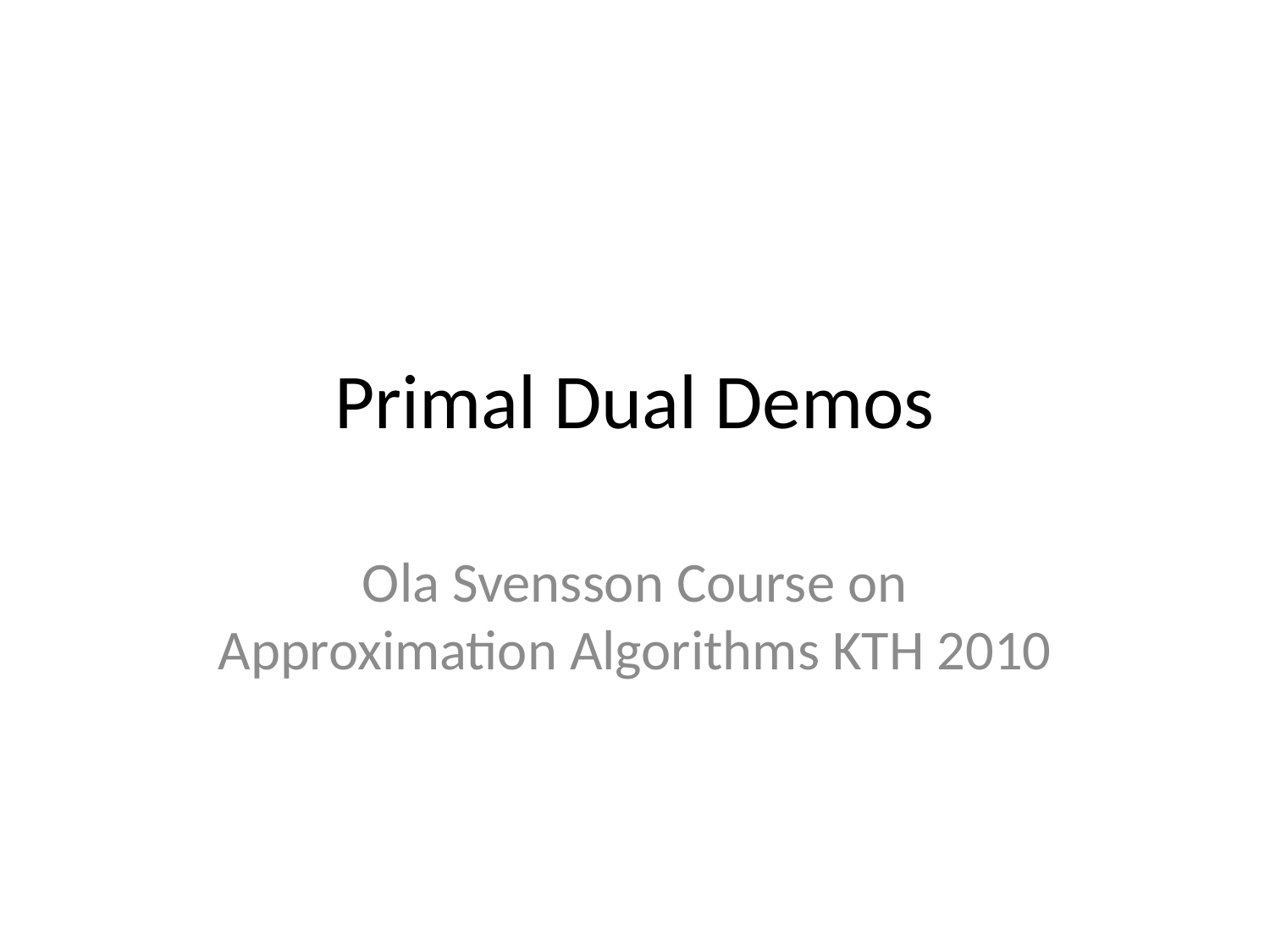

# Primal Dual Demos
Ola Svensson Course on Approximation Algorithms KTH 2010